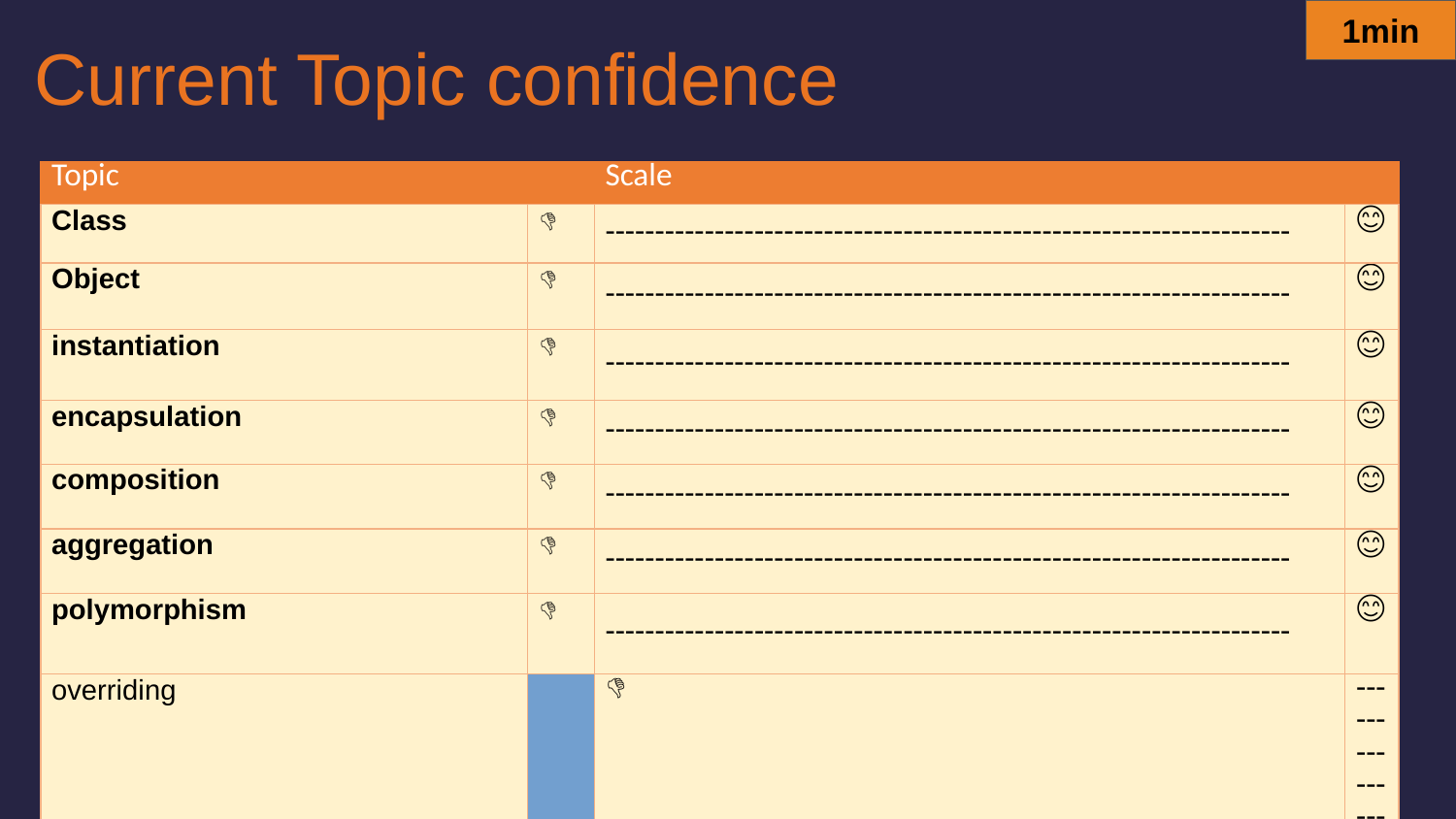

1min
# Current Topic confidence
| Topic |  |  | Scale |  |
| --- | --- | --- | --- | --- |
| Class |  | 👎 | --------------------------------------------------------------------- | 😊 |
| Object |  | 👎 | --------------------------------------------------------------------- | 😊 |
| instantiation |  | 👎 | --------------------------------------------------------------------- | 😊 |
| encapsulation |  | 👎 | --------------------------------------------------------------------- | 😊 |
| composition |  | 👎 | --------------------------------------------------------------------- | 😊 |
| aggregation |  | 👎 | --------------------------------------------------------------------- | 😊 |
| polymorphism |  | 👎 | --------------------------------------------------------------------- | 😊 |
| overriding |  | 👎 | --------------------------------------------------------------------- | 😊 |